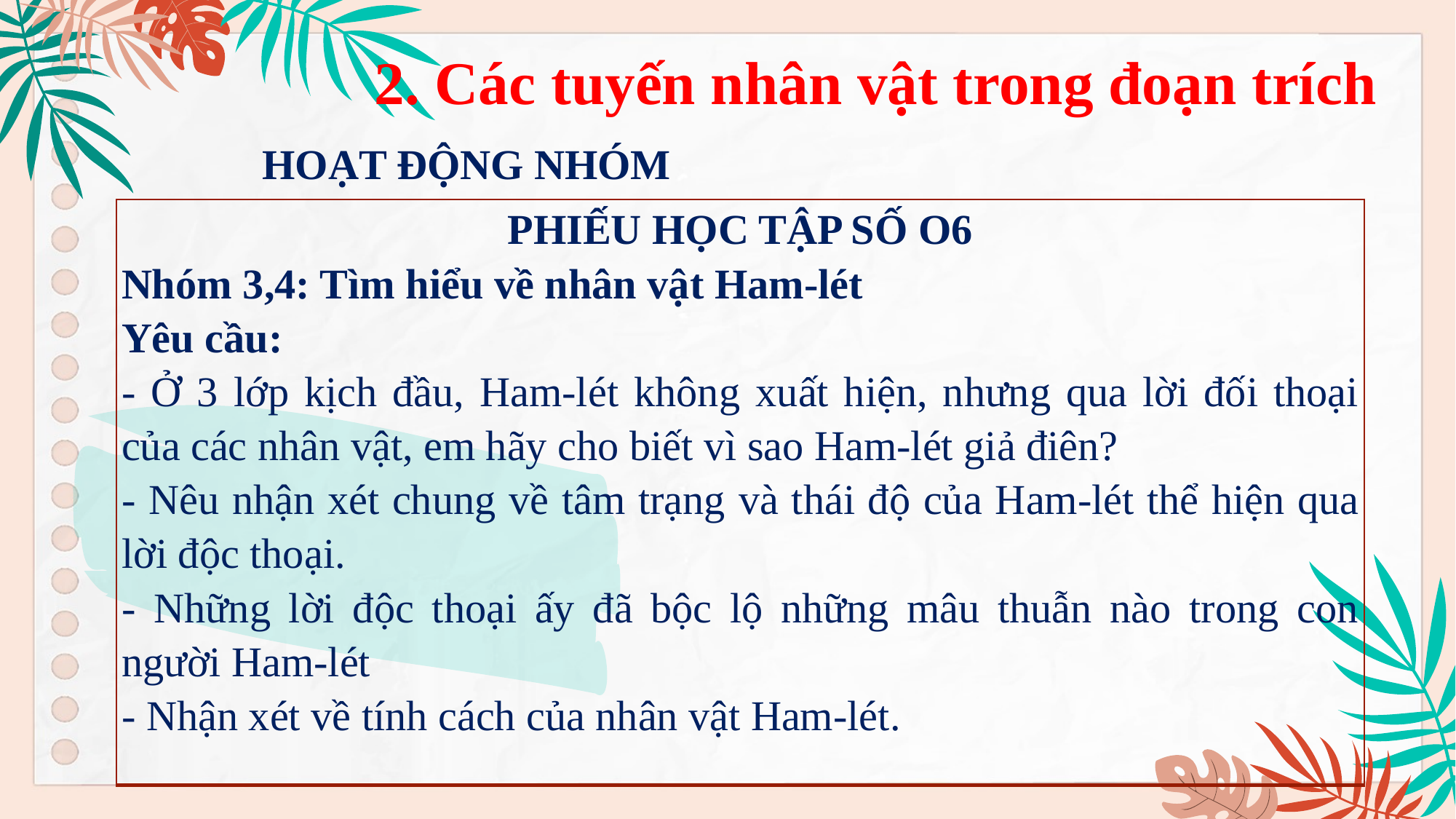

2. Các tuyến nhân vật trong đoạn trích
HOẠT ĐỘNG NHÓM
| PHIẾU HỌC TẬP SỐ O6 Nhóm 3,4: Tìm hiểu về nhân vật Ham-lét Yêu cầu: - Ở 3 lớp kịch đầu, Ham-lét không xuất hiện, nhưng qua lời đối thoại của các nhân vật, em hãy cho biết vì sao Ham-lét giả điên? - Nêu nhận xét chung về tâm trạng và thái độ của Ham-lét thể hiện qua lời độc thoại. - Những lời độc thoại ấy đã bộc lộ những mâu thuẫn nào trong con người Ham-lét - Nhận xét về tính cách của nhân vật Ham-lét. |
| --- |